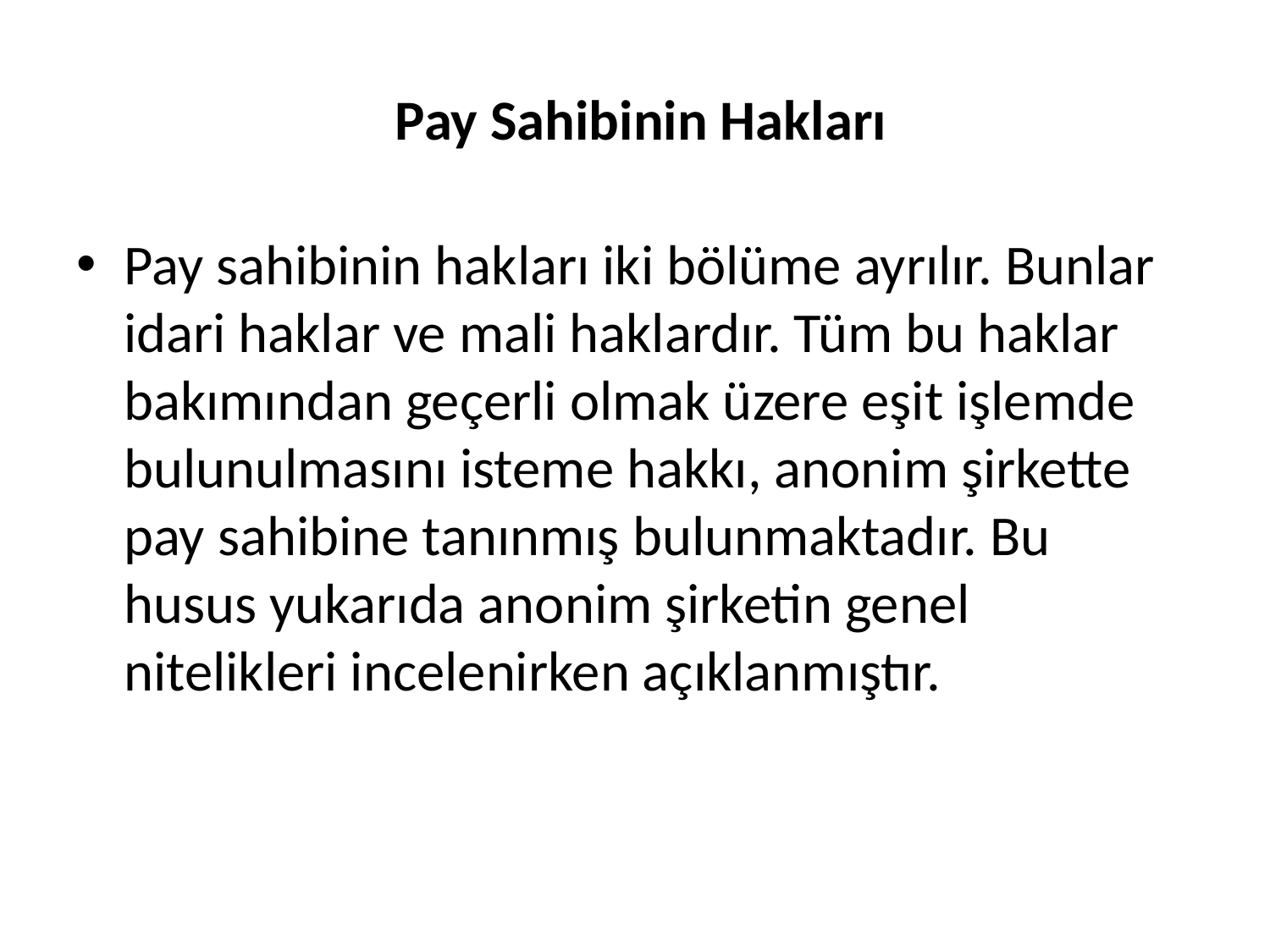

# Pay Sahibinin Hakları
Pay sahibinin hakları iki bölüme ayrılır. Bunlar idari haklar ve mali haklardır. Tüm bu haklar bakımından geçerli olmak üzere eşit işlemde bulunulmasını isteme hakkı, anonim şirkette pay sahibine tanınmış bulunmaktadır. Bu husus yukarıda anonim şirketin genel nitelikleri incelenirken açıklanmıştır.